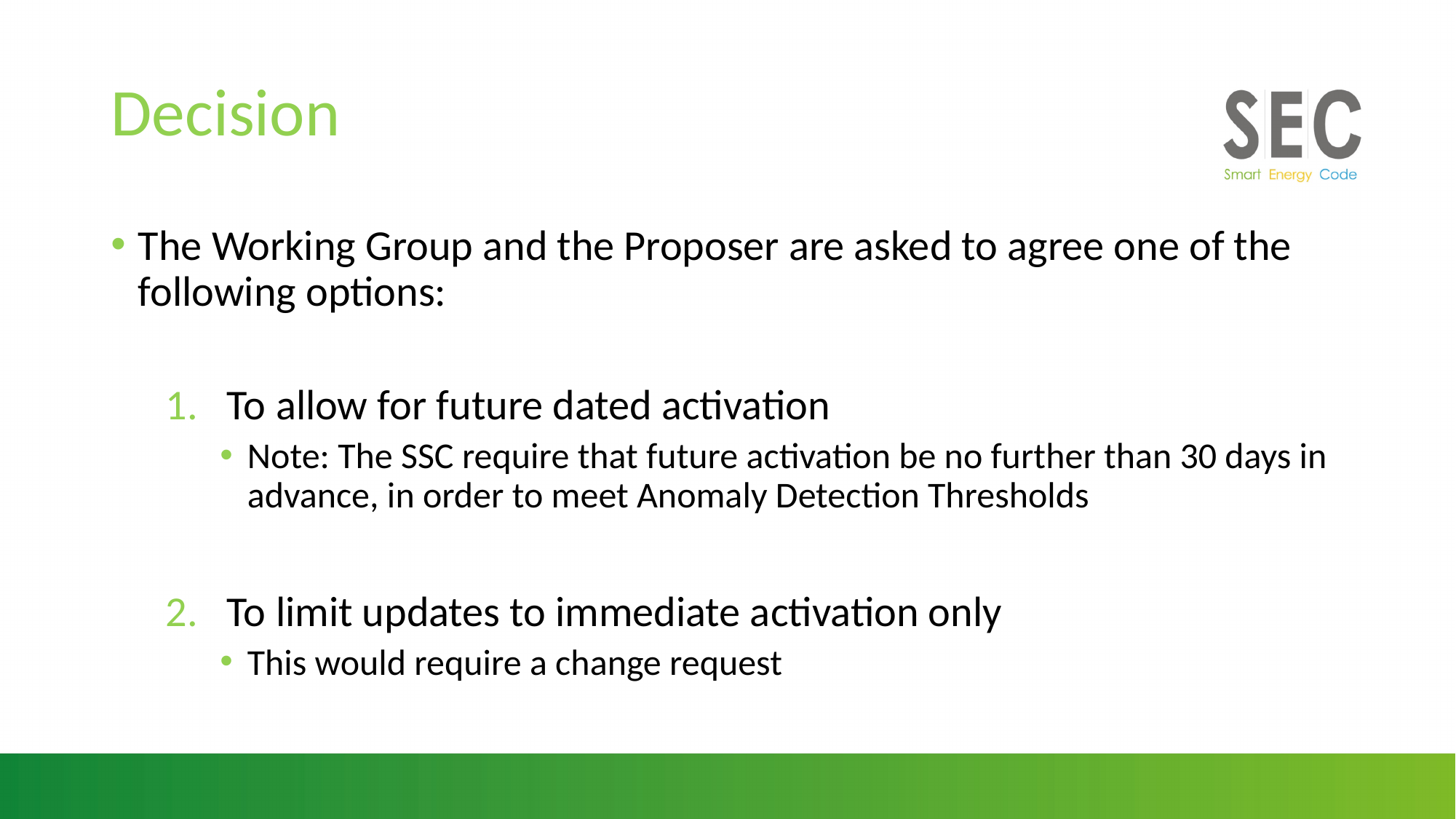

# Decision
The Working Group and the Proposer are asked to agree one of the following options:

To allow for future dated activation
Note: The SSC require that future activation be no further than 30 days in advance, in order to meet Anomaly Detection Thresholds

To limit updates to immediate activation only
This would require a change request